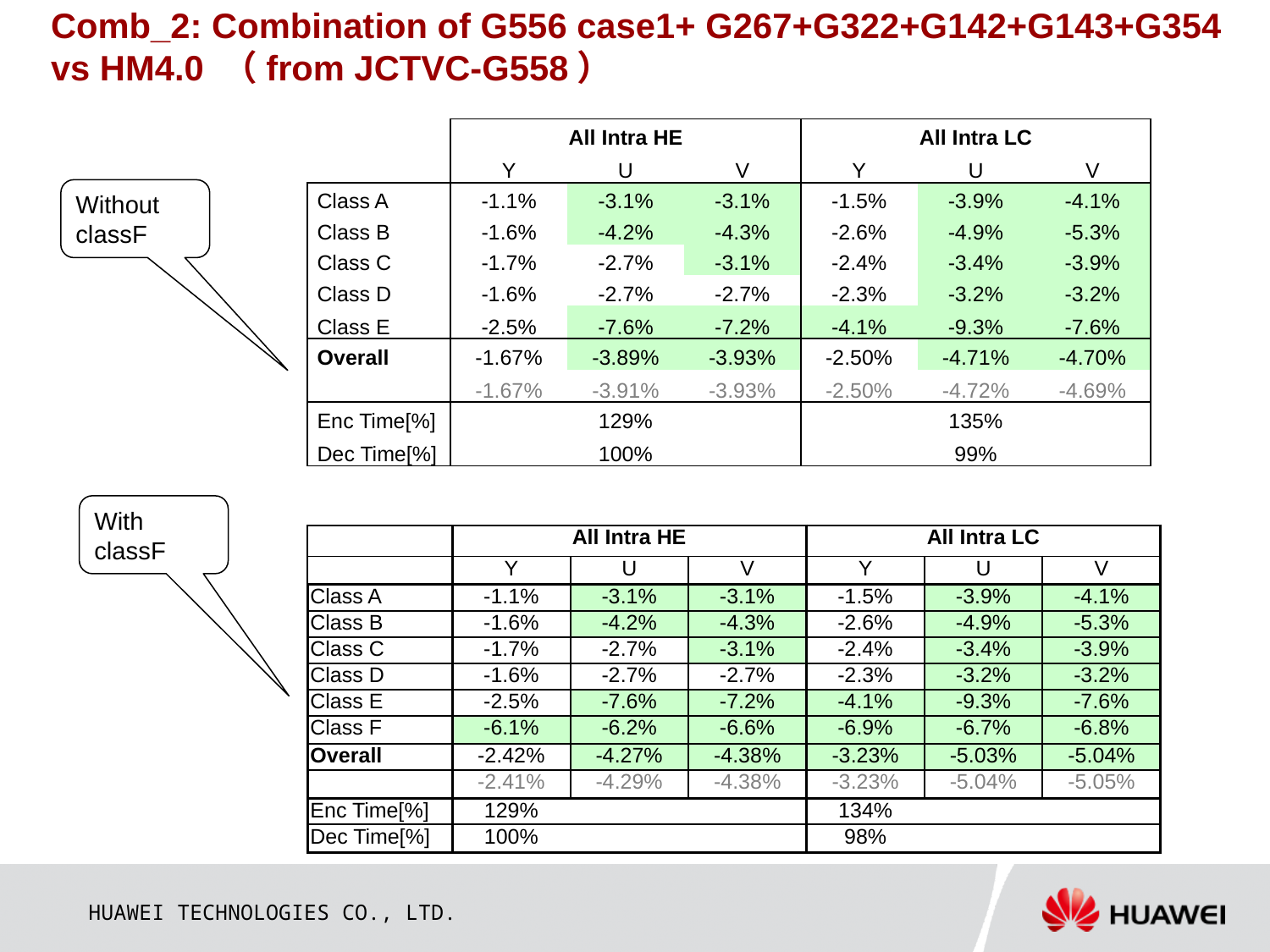

# Comb_2: Combination of G556 case1+ G267+G322+G142+G143+G354 vs HM4.0 （from JCTVC-G558）
|  | All Intra HE |  |  | All Intra LC |  |  |
| --- | --- | --- | --- | --- | --- | --- |
|  | Y | U | V | Y | U | V |
| Class A | -1.1% | -3.1% | -3.1% | -1.5% | -3.9% | -4.1% |
| Class B | -1.6% | -4.2% | -4.3% | -2.6% | -4.9% | -5.3% |
| Class C | -1.7% | -2.7% | -3.1% | -2.4% | -3.4% | -3.9% |
| Class D | -1.6% | -2.7% | -2.7% | -2.3% | -3.2% | -3.2% |
| Class E | -2.5% | -7.6% | -7.2% | -4.1% | -9.3% | -7.6% |
| Overall | -1.67% | -3.89% | -3.93% | -2.50% | -4.71% | -4.70% |
|  | -1.67% | -3.91% | -3.93% | -2.50% | -4.72% | -4.69% |
| Enc Time[%] | 129% |  |  | 135% |  |  |
| Dec Time[%] | 100% |  |  | 99% |  |  |
Without classF
With classF
|  | All Intra HE |  |  | All Intra LC |  |  |
| --- | --- | --- | --- | --- | --- | --- |
|  | Y | U | V | Y | U | V |
| Class A | -1.1% | -3.1% | -3.1% | -1.5% | -3.9% | -4.1% |
| Class B | -1.6% | -4.2% | -4.3% | -2.6% | -4.9% | -5.3% |
| Class C | -1.7% | -2.7% | -3.1% | -2.4% | -3.4% | -3.9% |
| Class D | -1.6% | -2.7% | -2.7% | -2.3% | -3.2% | -3.2% |
| Class E | -2.5% | -7.6% | -7.2% | -4.1% | -9.3% | -7.6% |
| Class F | -6.1% | -6.2% | -6.6% | -6.9% | -6.7% | -6.8% |
| Overall | -2.42% | -4.27% | -4.38% | -3.23% | -5.03% | -5.04% |
|  | -2.41% | -4.29% | -4.38% | -3.23% | -5.04% | -5.05% |
| Enc Time[%] | 129% |  |  | 134% |  |  |
| Dec Time[%] | 100% |  |  | 98% |  |  |